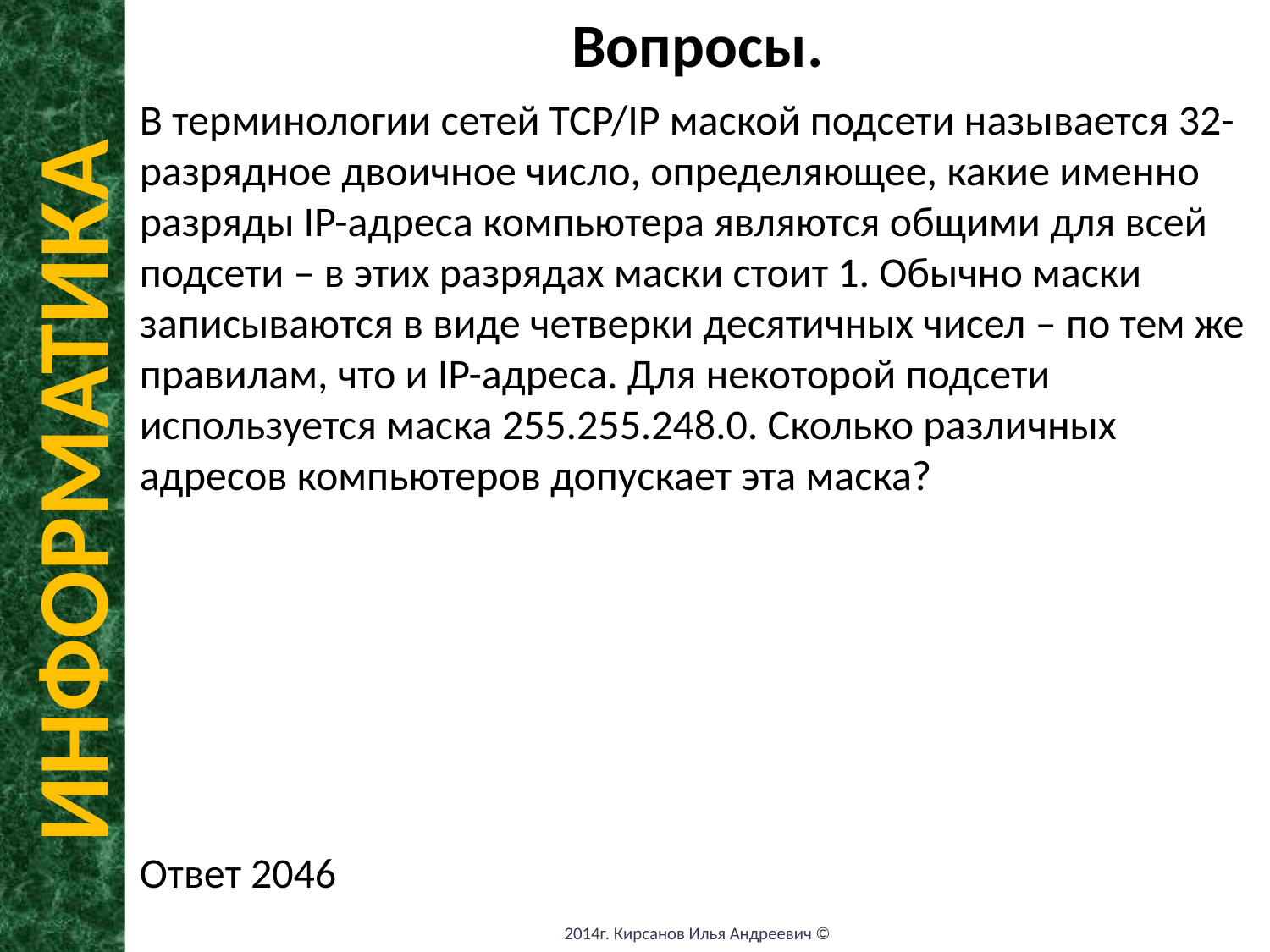

Вопросы.

В терминологии сетей TCP/IP маской подсети называется 32-разрядное двоичное число, определяющее, какие именно разряды IP-адреса компьютера являются общими для всей подсети – в этих разрядах маски стоит 1. Обычно маски записываются в виде четверки десятичных чисел – по тем же правилам, что и IP-адреса. Для некоторой подсети используется маска 255.255.248.0. Сколько различных адресов компьютеров допускает эта маска?

Ответ 2046

ИНФОРМАТИКА
2014г. Кирсанов Илья Андреевич ©